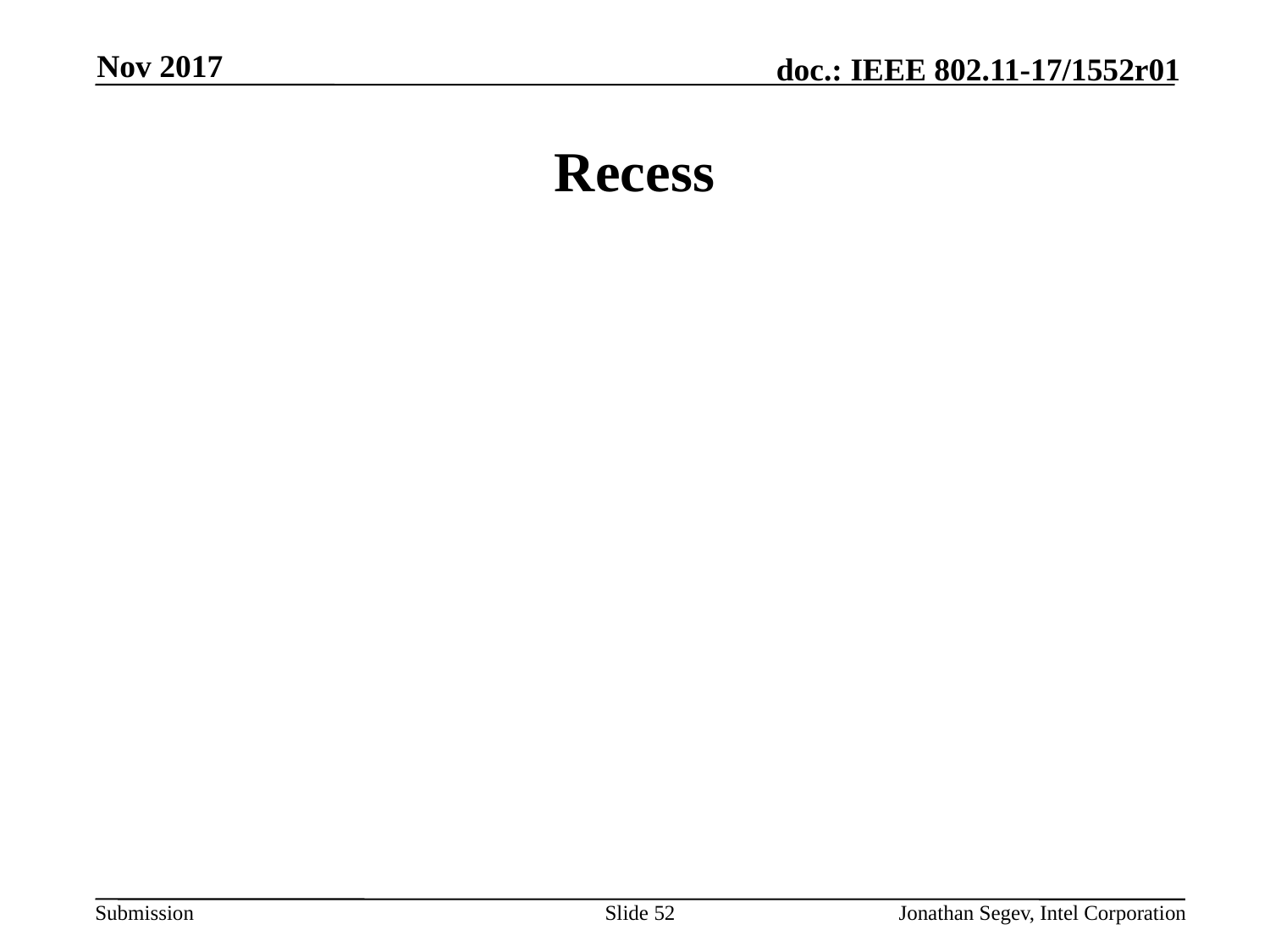

Nov 2017
# Recess

Slide 52
Jonathan Segev, Intel Corporation